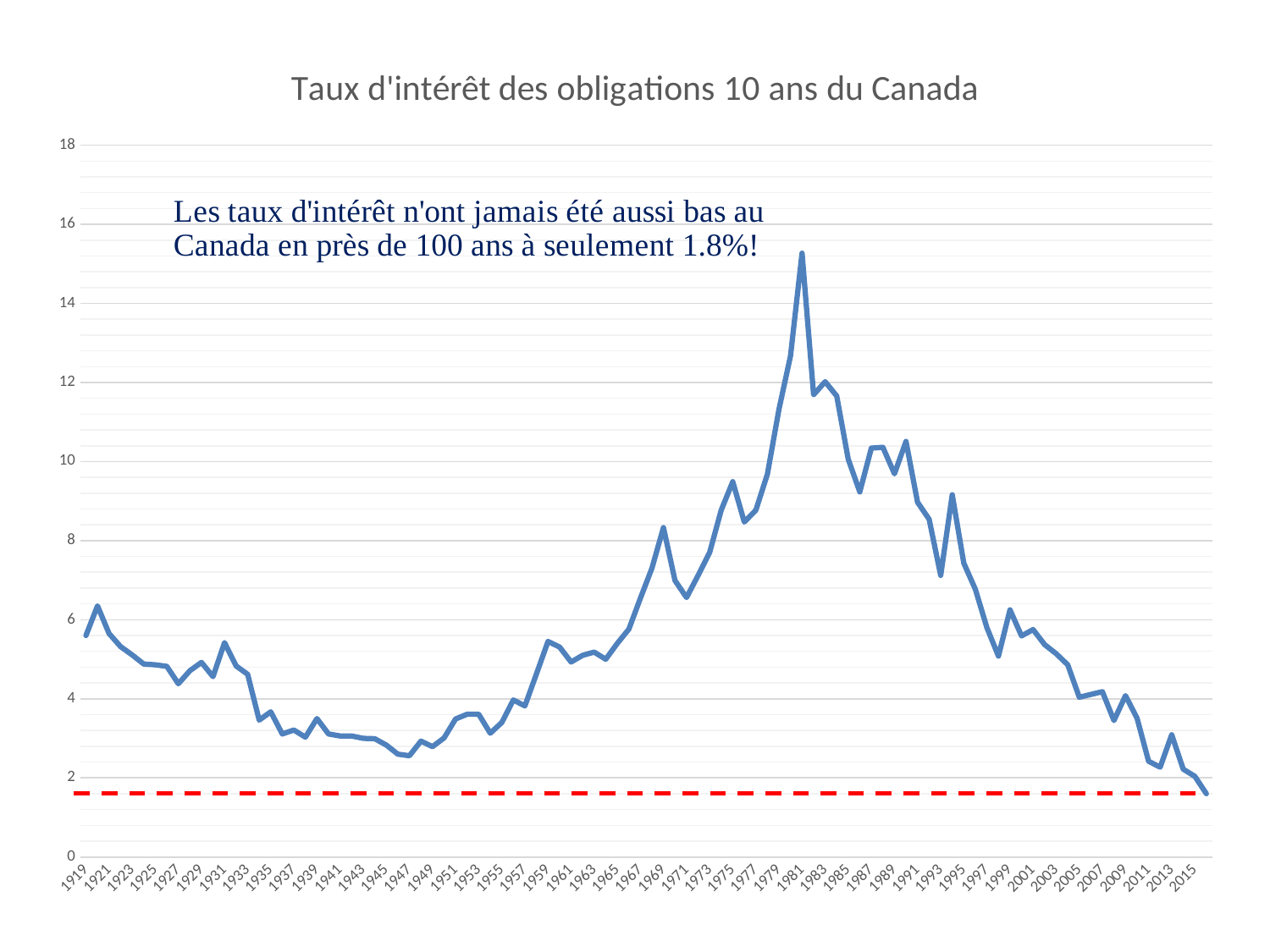

### Chart: Taux d'intérêt des obligations 10 ans du Canada

| Category | Rendement (%) |
|---|---|
| 1919 | 5.6 |
| 1920 | 6.35 |
| 1921 | 5.65 |
| 1922 | 5.32 |
| 1923 | 5.11 |
| 1924 | 4.88 |
| 1925 | 4.86 |
| 1926 | 4.82 |
| 1927 | 4.38 |
| 1928 | 4.71 |
| 1929 | 4.92 |
| 1930 | 4.56 |
| 1931 | 5.42 |
| 1932 | 4.83 |
| 1933 | 4.62 |
| 1934 | 3.46 |
| 1935 | 3.67 |
| 1936 | 3.11 |
| 1937 | 3.21 |
| 1938 | 3.03 |
| 1939 | 3.5 |
| 1940 | 3.11 |
| 1941 | 3.06 |
| 1942 | 3.06 |
| 1943 | 3.0 |
| 1944 | 2.99 |
| 1945 | 2.83 |
| 1946 | 2.6 |
| 1947 | 2.56 |
| 1948 | 2.93 |
| 1949 | 2.79 |
| 1950 | 3.01 |
| 1951 | 3.49 |
| 1952 | 3.61 |
| 1953 | 3.61 |
| 1954 | 3.13 |
| 1955 | 3.4 |
| 1956 | 3.97 |
| 1957 | 3.82 |
| 1958 | 4.63 |
| 1959 | 5.45 |
| 1960 | 5.31 |
| 1961 | 4.93 |
| 1962 | 5.1 |
| 1963 | 5.18 |
| 1964 | 5.0 |
| 1965 | 5.4 |
| 1966 | 5.76 |
| 1967 | 6.54 |
| 1968 | 7.3 |
| 1969 | 8.33 |
| 1970 | 6.99 |
| 1971 | 6.56 |
| 1972 | 7.12 |
| 1973 | 7.7 |
| 1974 | 8.77 |
| 1975 | 9.49 |
| 1976 | 8.47 |
| 1977 | 8.77 |
| 1978 | 9.68 |
| 1979 | 11.32 |
| 1980 | 12.67 |
| 1981 | 15.27 |
| 1982 | 11.69 |
| 1983 | 12.02 |
| 1984 | 11.66 |
| 1985 | 10.06 |
| 1986 | 9.23 |
| 1987 | 10.34 |
| 1988 | 10.36 |
| 1989 | 9.69 |
| 1990 | 10.51 |
| 1991 | 8.97 |
| 1992 | 8.54 |
| 1993 | 7.12 |
| 1994 | 9.16 |
| 1995 | 7.43 |
| 1996 | 6.77 |
| 1997 | 5.8 |
| 1998 | 5.08 |
| 1999 | 6.25 |
| 2000 | 5.59 |
| 2001 | 5.75 |
| 2002 | 5.37 |
| 2003 | 5.14 |
| 2004 | 4.86 |
| 2005 | 4.04 |
| 2006 | 4.11 |
| 2007 | 4.18 |
| 2008 | 3.45 |
| 2009 | 4.08 |
| 2010 | 3.51 |
| 2011 | 2.42 |
| 2012 | 2.27 |
| 2013 | 3.09 |
| 2014 | 2.22 |
| 2015 | 2.04 |
| 2016 | 1.6 |